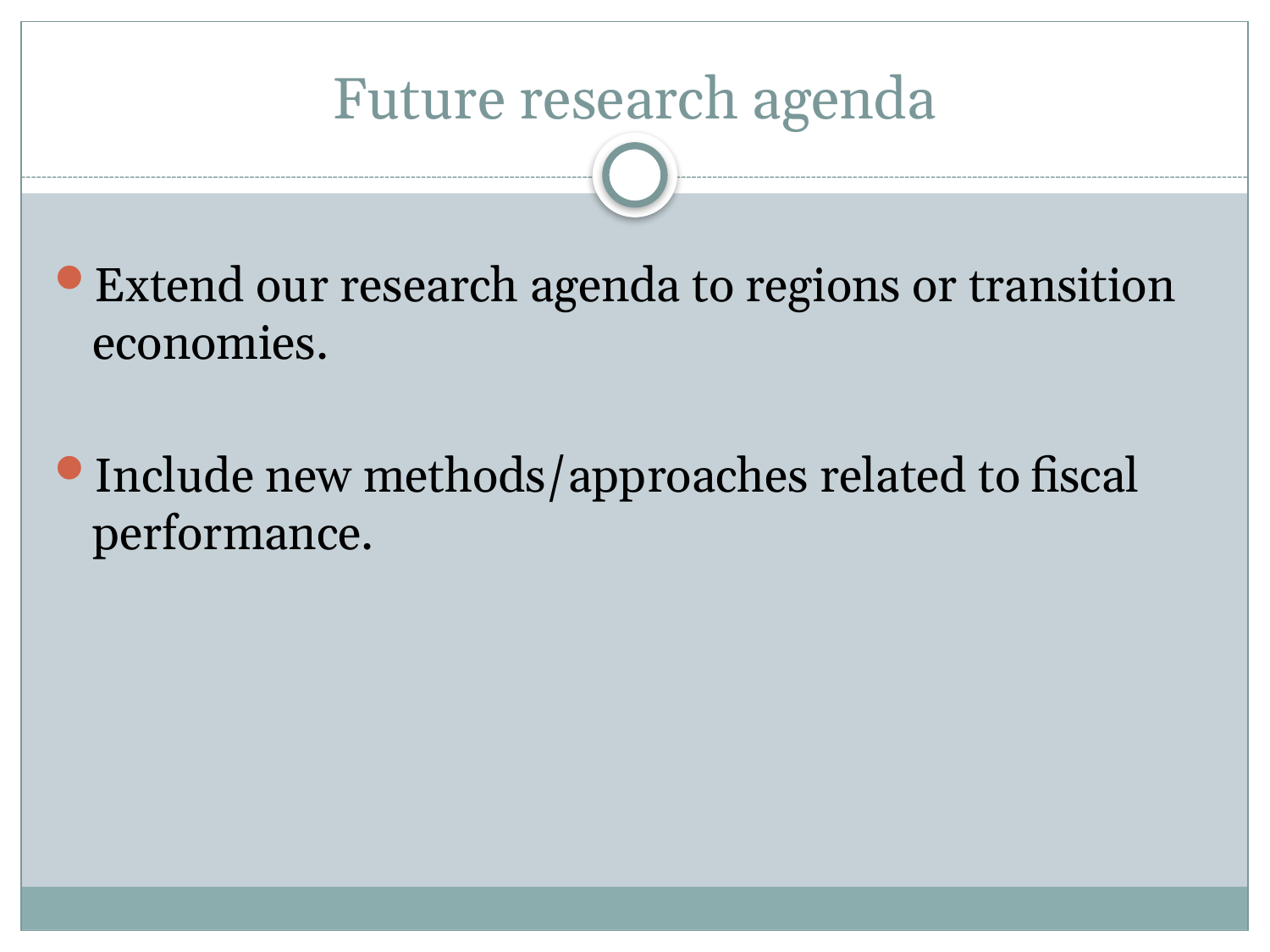

# Future research agenda
Extend our research agenda to regions or transition economies.

Include new methods/approaches related to fiscal performance.